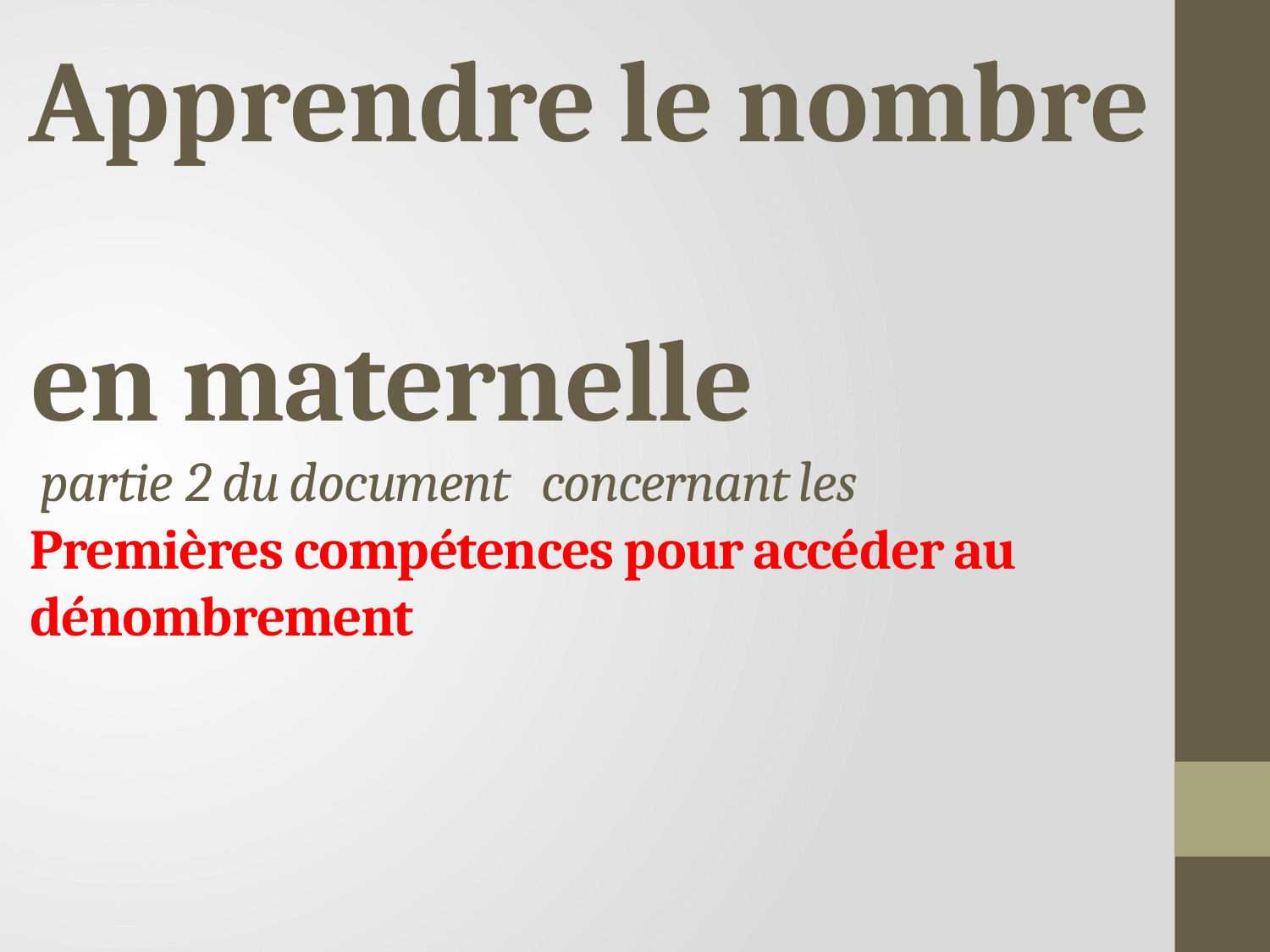

# Apprendre le nombre en maternelle partie 2 du document   concernant les Premières compétences pour accéder au dénombrement